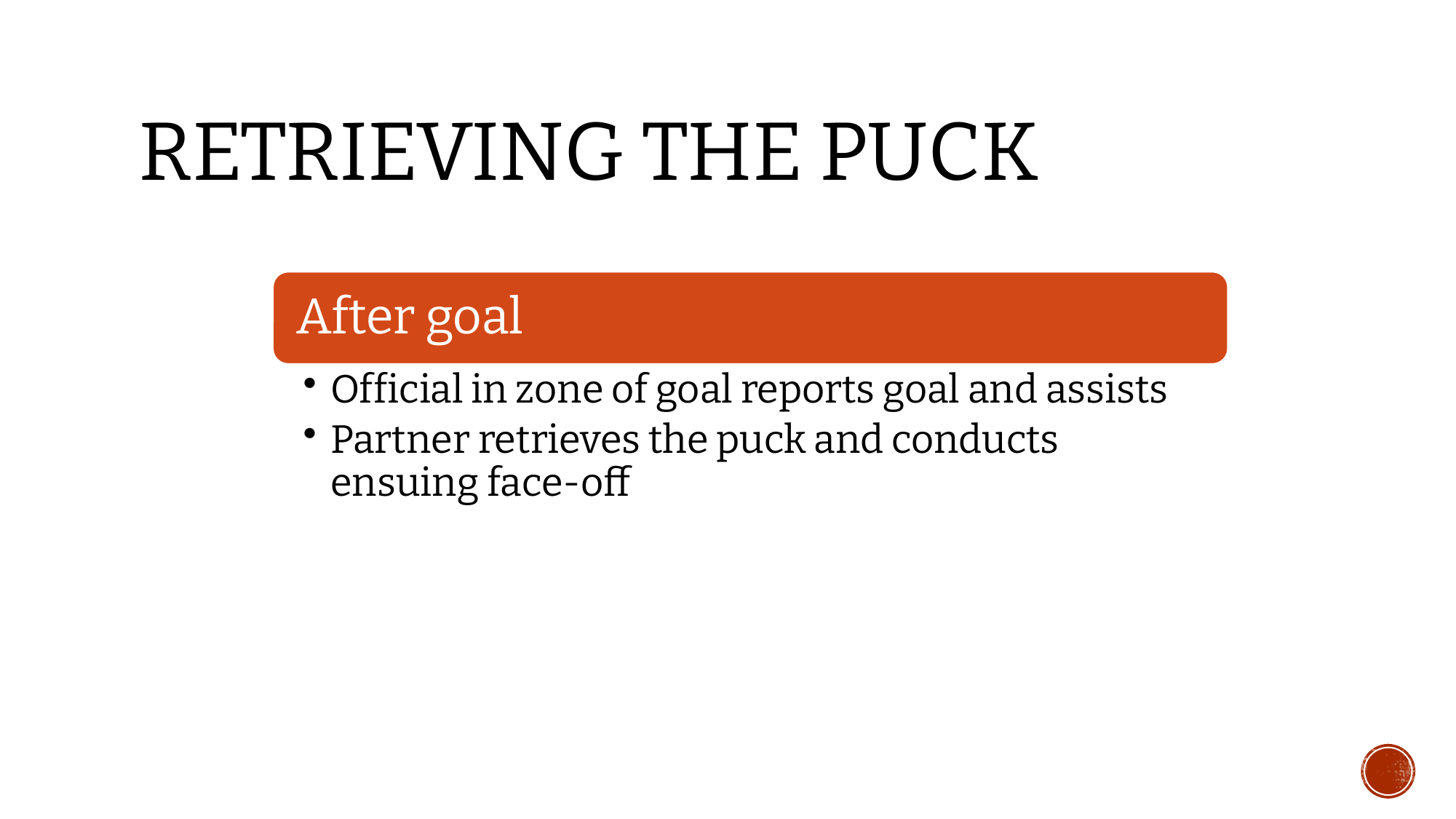

# Retrieving the puck
After goal
Official in zone of goal reports goal and assists
Partner retrieves the puck and conducts ensuing face-off